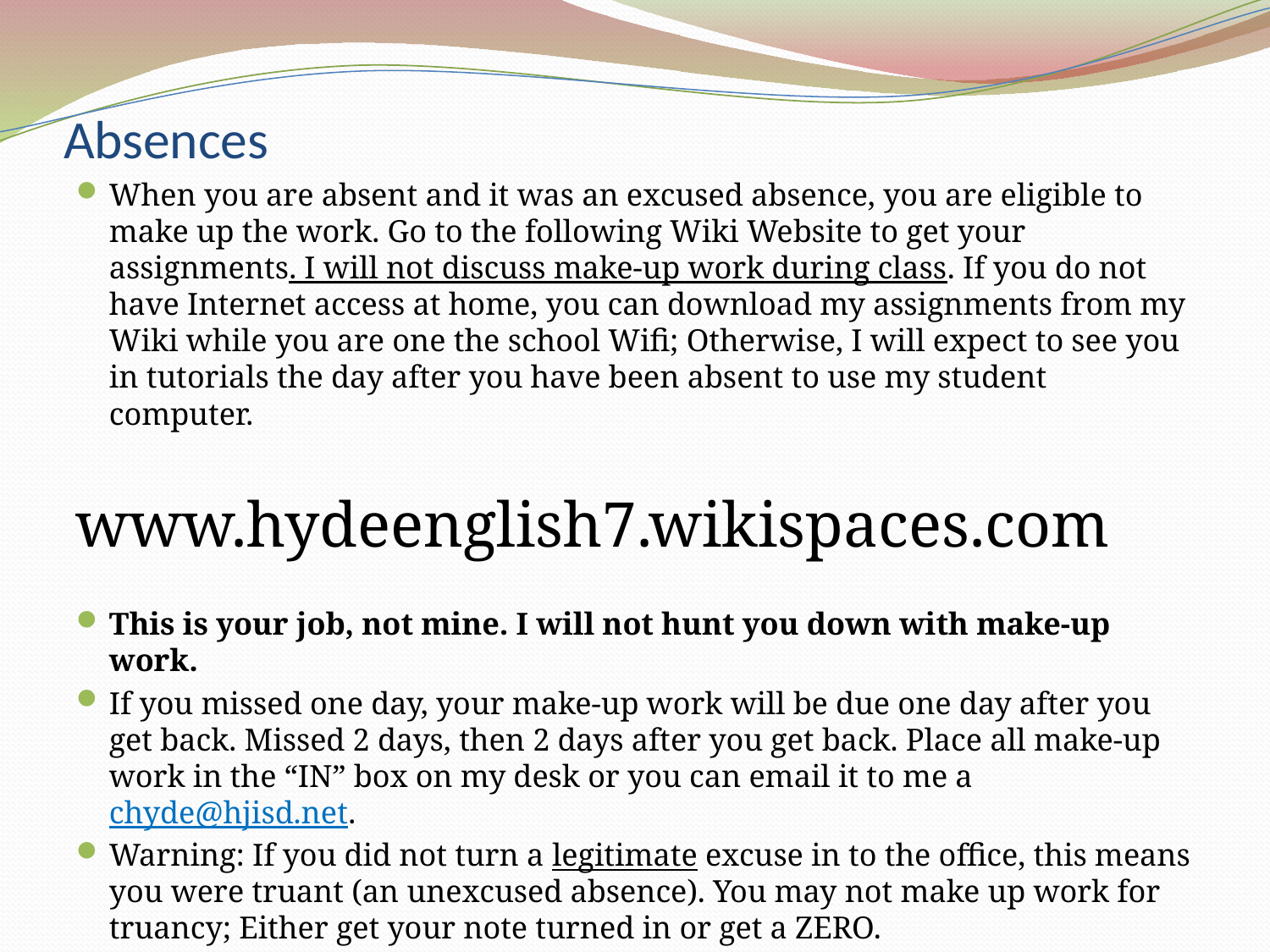

# Absences
When you are absent and it was an excused absence, you are eligible to make up the work. Go to the following Wiki Website to get your assignments. I will not discuss make-up work during class. If you do not have Internet access at home, you can download my assignments from my Wiki while you are one the school Wifi; Otherwise, I will expect to see you in tutorials the day after you have been absent to use my student computer.

www.hydeenglish7.wikispaces.com

This is your job, not mine. I will not hunt you down with make-up work.
If you missed one day, your make-up work will be due one day after you get back. Missed 2 days, then 2 days after you get back. Place all make-up work in the “IN” box on my desk or you can email it to me a chyde@hjisd.net.
Warning: If you did not turn a legitimate excuse in to the office, this means you were truant (an unexcused absence). You may not make up work for truancy; Either get your note turned in or get a ZERO.